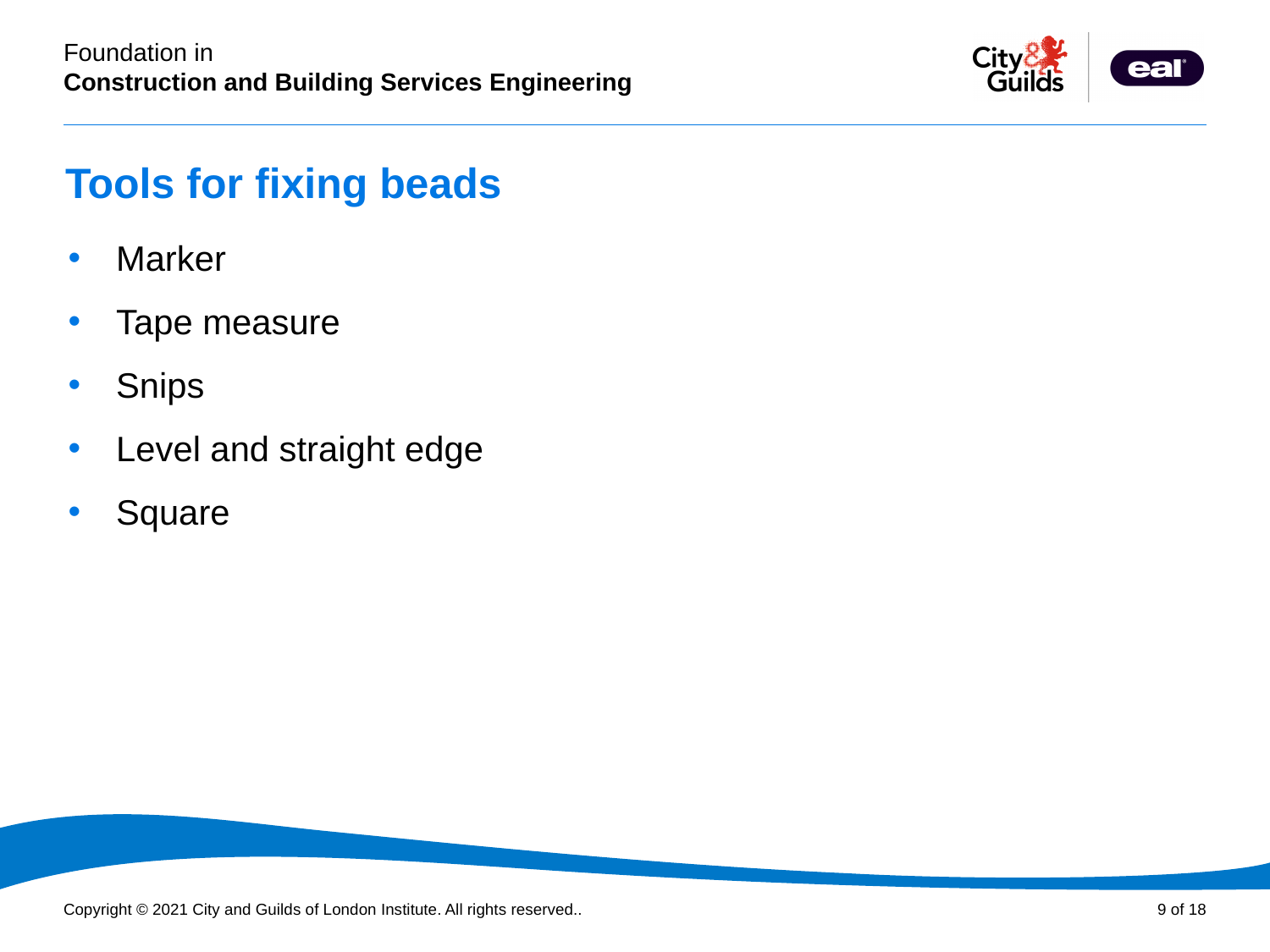

# Tools for fixing beads
Marker
Tape measure
Snips
Level and straight edge
Square